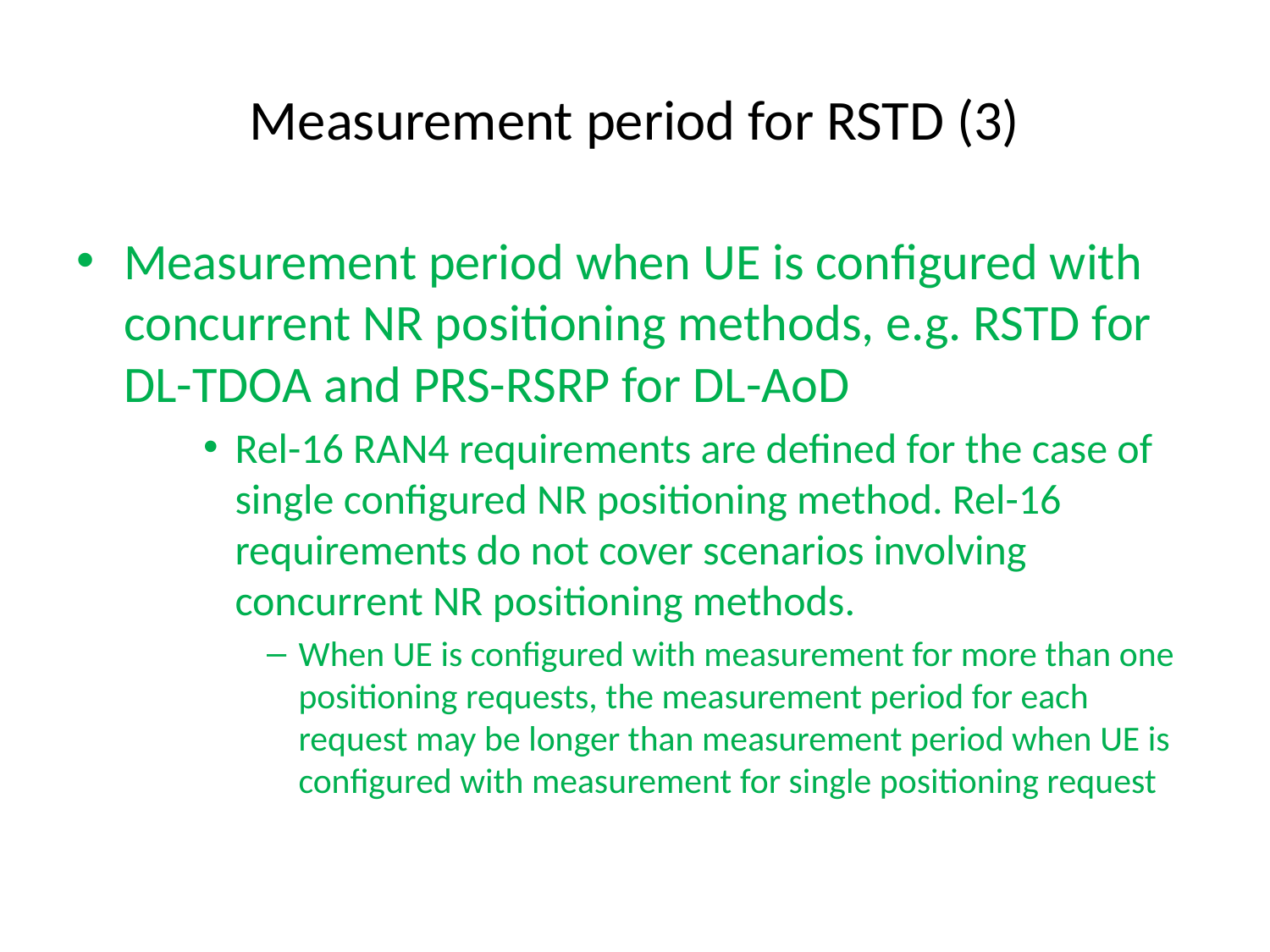

# Measurement period for RSTD (3)
Measurement period when UE is configured with concurrent NR positioning methods, e.g. RSTD for DL-TDOA and PRS-RSRP for DL-AoD
Rel-16 RAN4 requirements are defined for the case of single configured NR positioning method. Rel-16 requirements do not cover scenarios involving concurrent NR positioning methods.
When UE is configured with measurement for more than one positioning requests, the measurement period for each request may be longer than measurement period when UE is configured with measurement for single positioning request